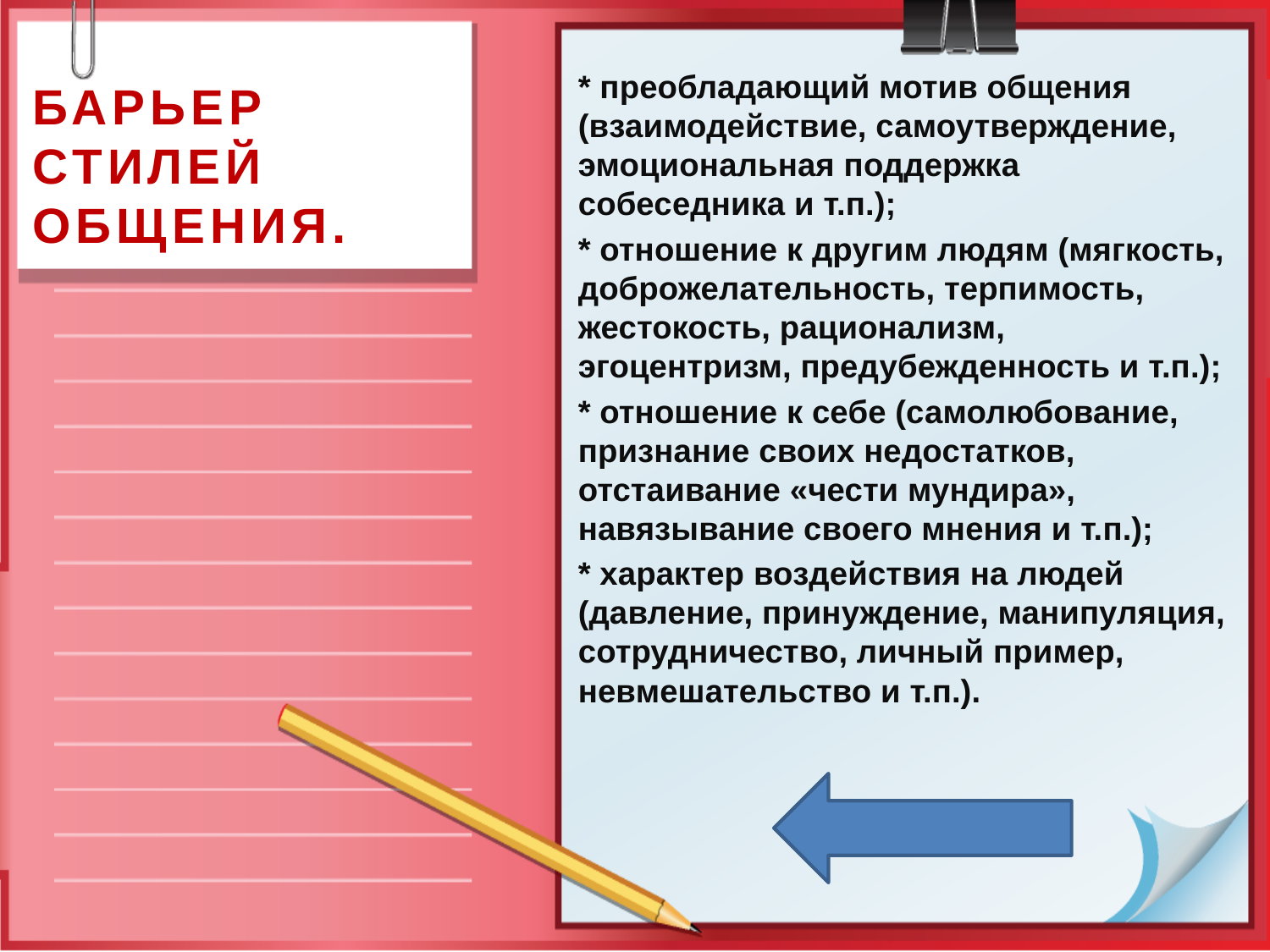

* преобладающий мотив общения (взаимодействие, самоутверждение, эмоциональная поддержка собеседника и т.п.);
* отношение к другим людям (мягкость, доброжелательность, терпимость, жестокость, рационализм, эгоцентризм, предубежденность и т.п.);
* отношение к себе (самолюбование, признание своих недостатков, отстаивание «чести мундира», навязывание своего мнения и т.п.);
* характер воздействия на людей (давление, принуждение, манипуляция, сотрудничество, личный пример, невмешательство и т.п.).

# барьер стилей общения.